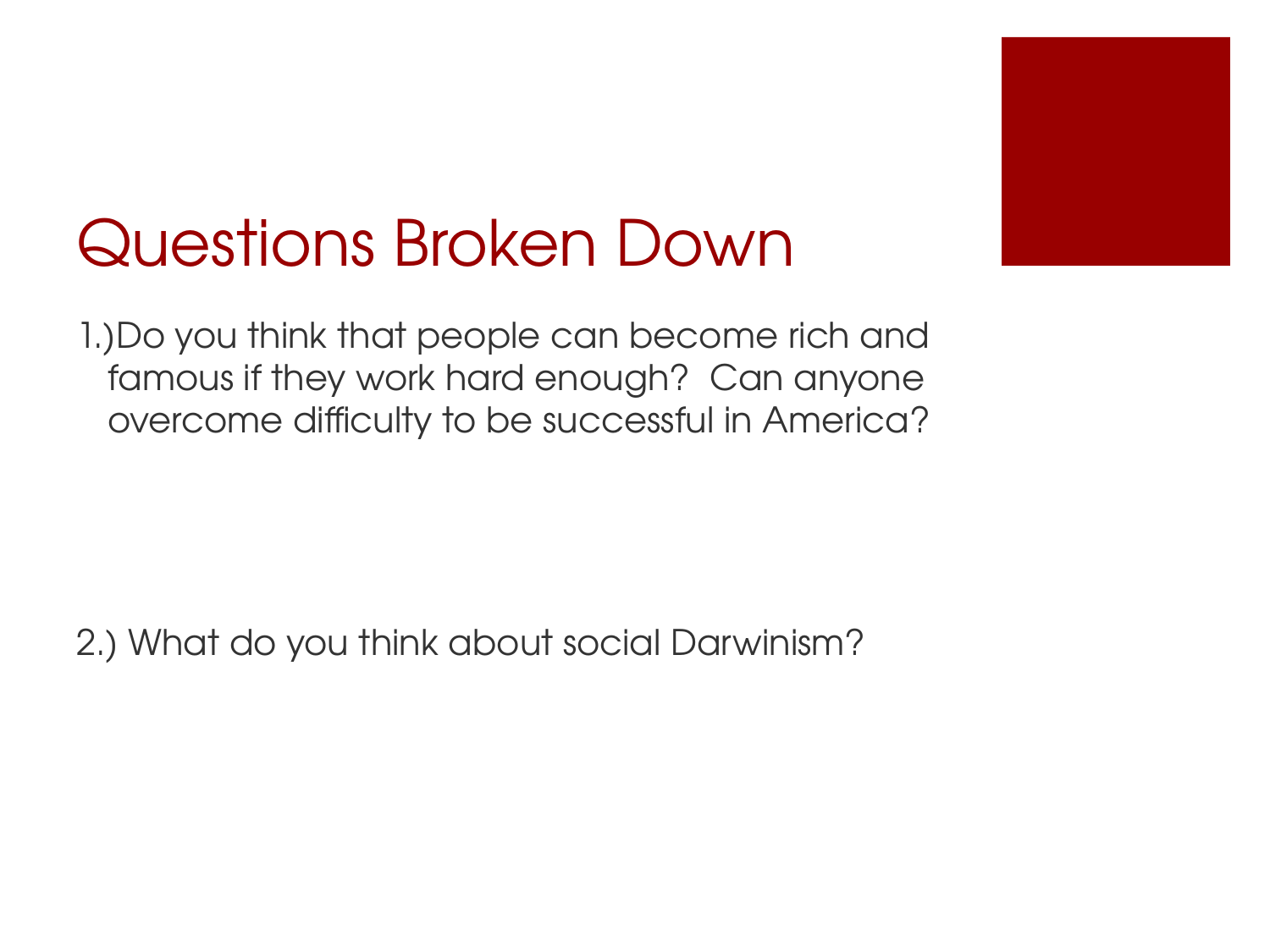

# Questions Broken Down
1.)Do you think that people can become rich and famous if they work hard enough?  Can anyone overcome difficulty to be successful in America?

2.) What do you think about social Darwinism?